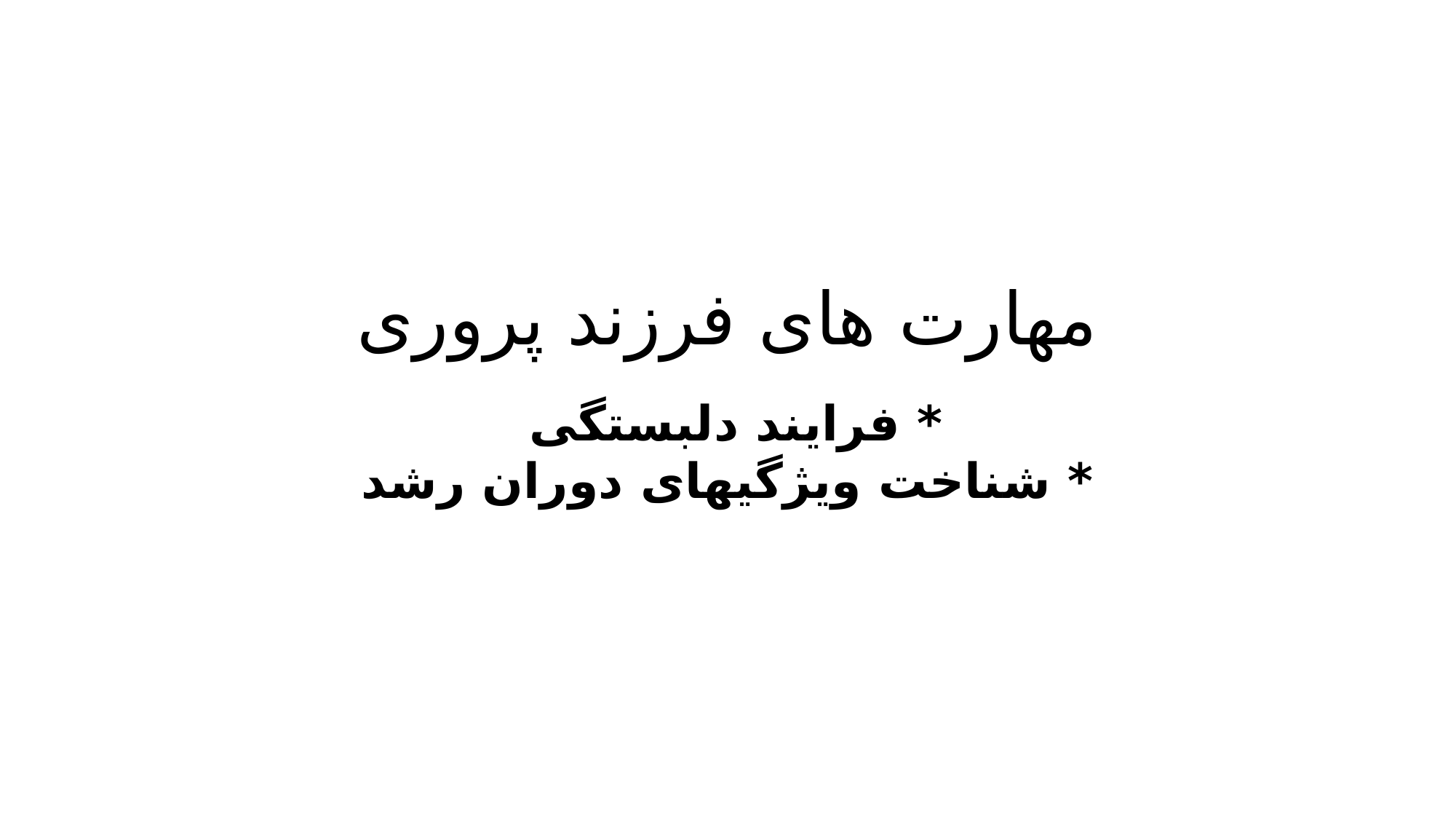

مهارت های فرزند پروری

* فرایند دلبستگی
* شناخت ویژگیهای دوران رشد